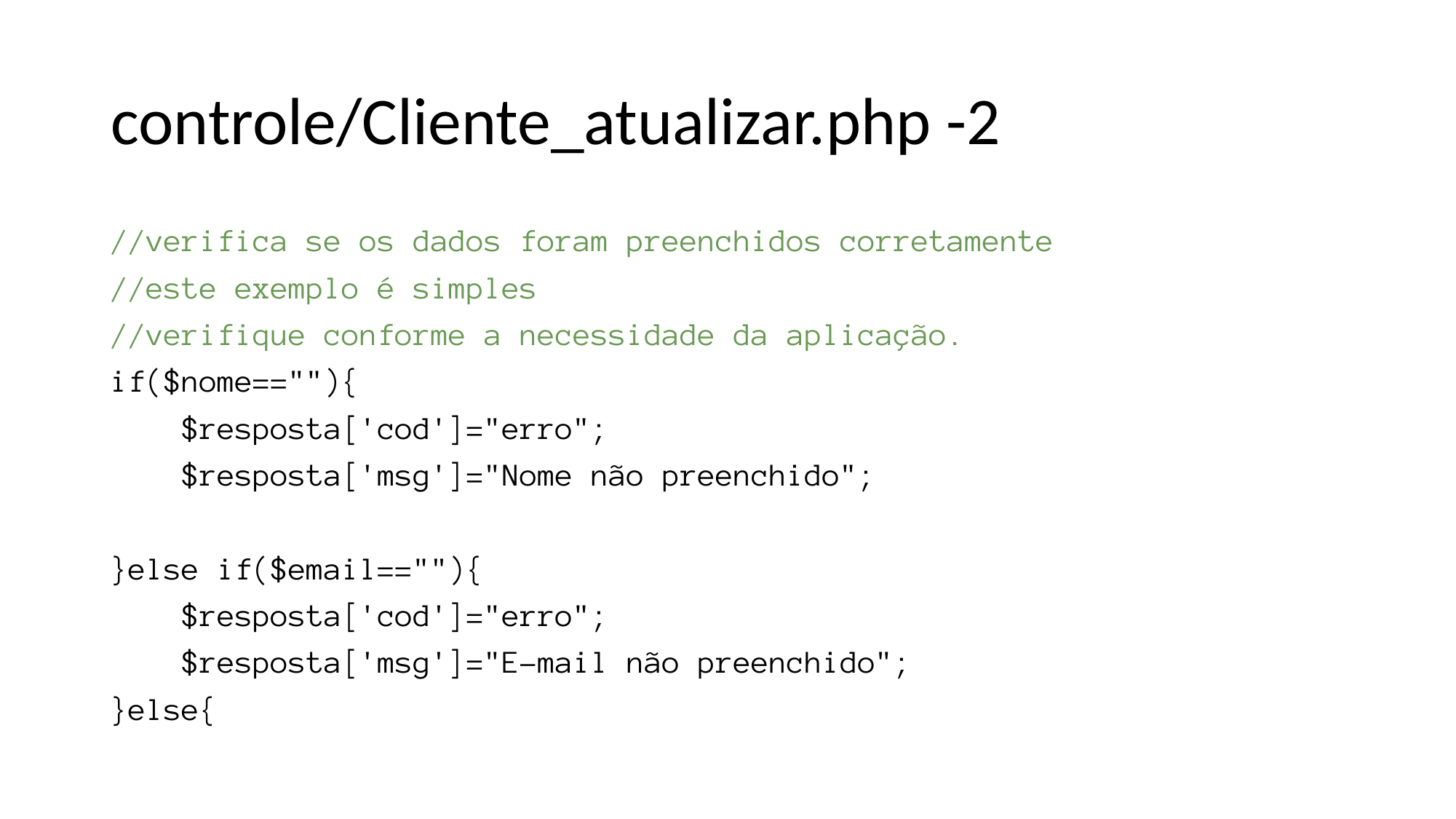

# controle/Cliente_atualizar.php -2
//verifica se os dados foram preenchidos corretamente
//este exemplo é simples
//verifique conforme a necessidade da aplicação.
if($nome==""){
    $resposta['cod']="erro";
    $resposta['msg']="Nome não preenchido";

}else if($email==""){
    $resposta['cod']="erro";
    $resposta['msg']="E-mail não preenchido";
}else{